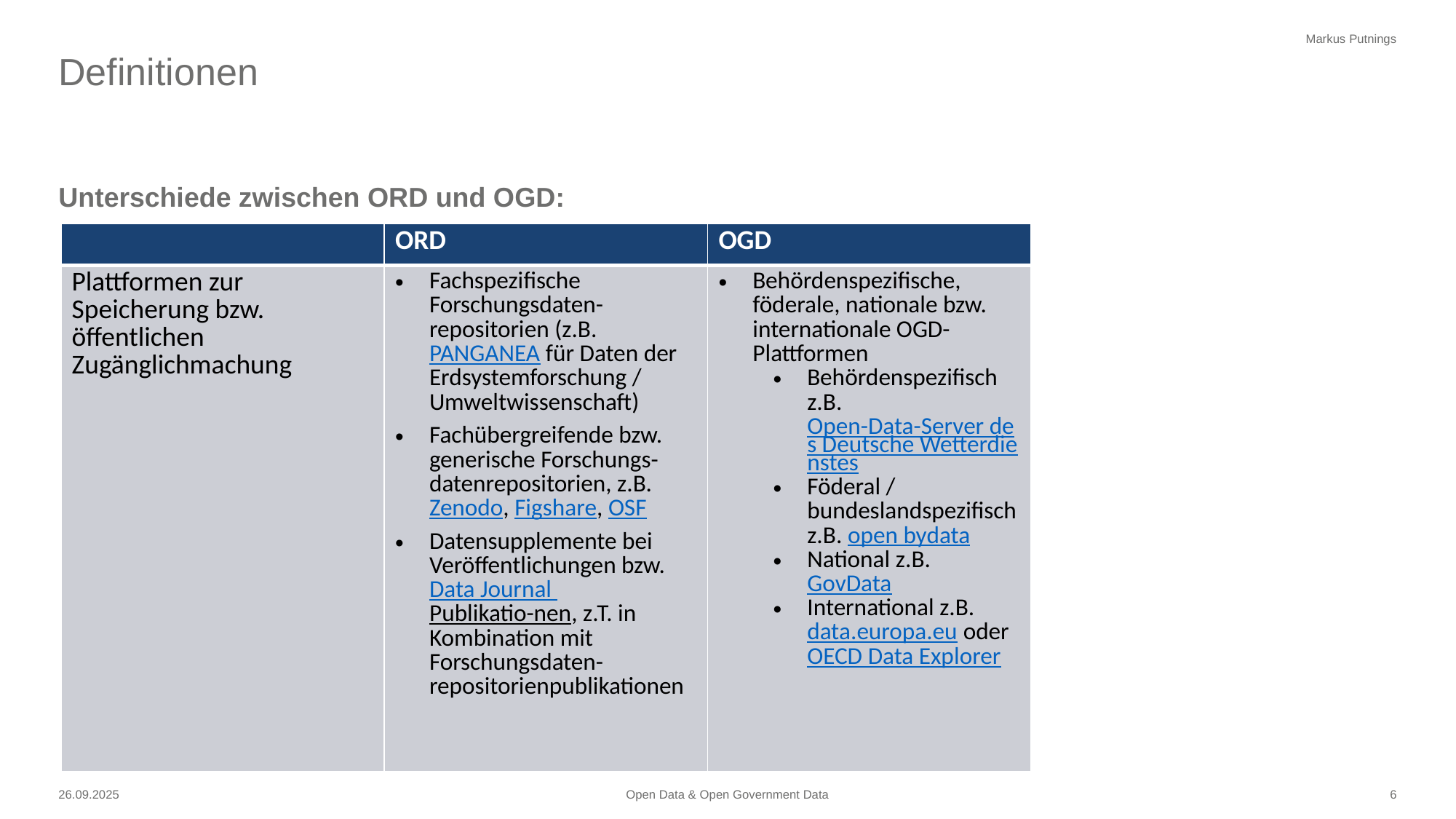

Markus Putnings
Definitionen
Unterschiede zwischen ORD und OGD:
|  | ORD | OGD |
| --- | --- | --- |
| Plattformen zur Speicherung bzw. öffentlichen Zugänglichmachung | Fachspezifische Forschungsdaten-repositorien (z.B. PANGANEA für Daten der Erdsystemforschung / Umweltwissenschaft) Fachübergreifende bzw. generische Forschungs-datenrepositorien, z.B. Zenodo, Figshare, OSF Datensupplemente bei Veröffentlichungen bzw. Data Journal Publikatio-nen, z.T. in Kombination mit Forschungsdaten-repositorienpublikationen | Behördenspezifische, föderale, nationale bzw. internationale OGD-Plattformen Behördenspezifisch z.B. Open-Data-Server des Deutsche Wetterdienstes Föderal / bundeslandspezifisch z.B. open bydata National z.B. GovData International z.B. data.europa.eu oder OECD Data Explorer |
26.09.2025
Open Data & Open Government Data

6